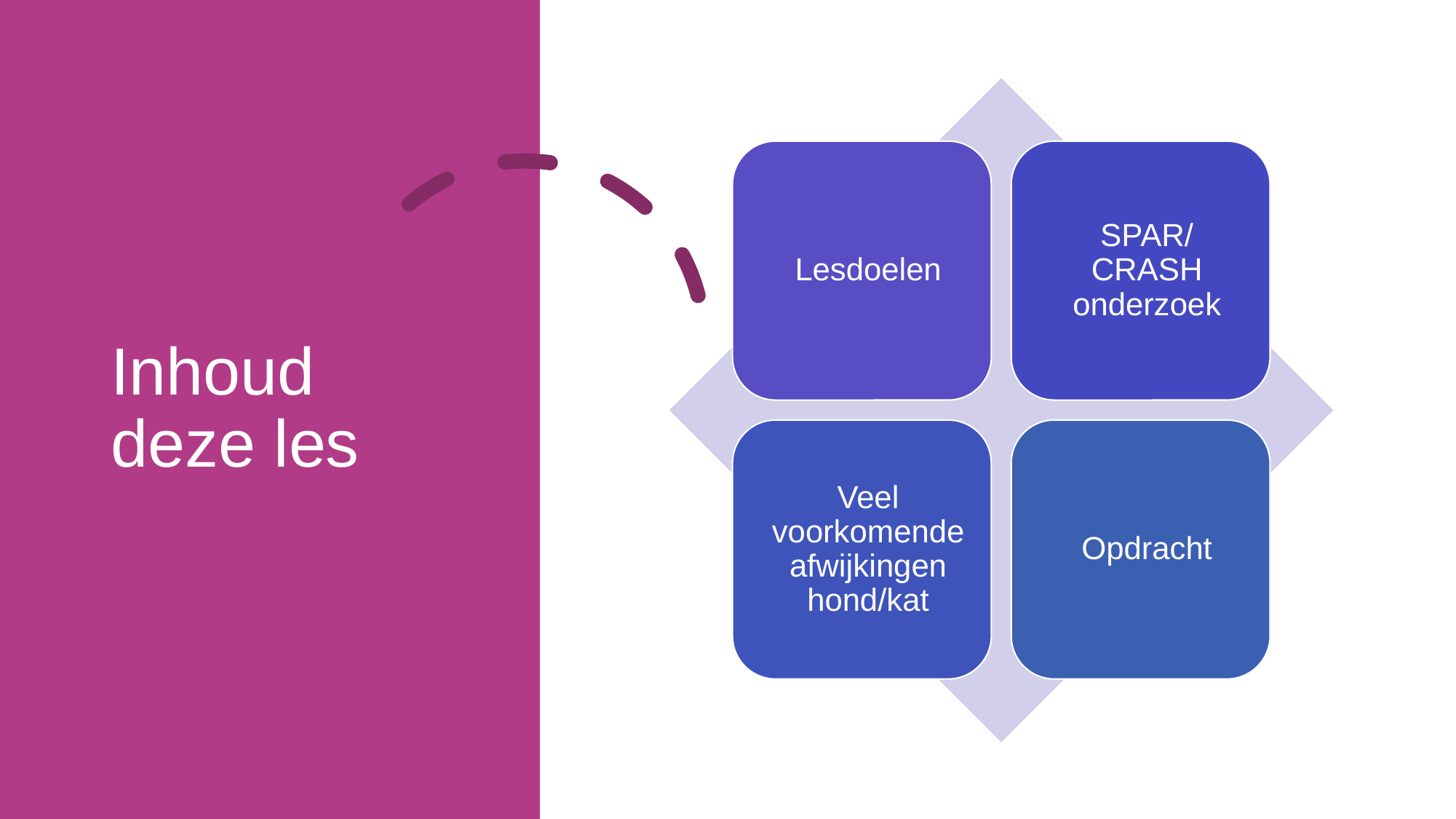

# Inhoud deze les
Lesdoelen
SPAR/CRASH onderzoek
Veel voorkomende afwijkingen hond/kat
Opdracht